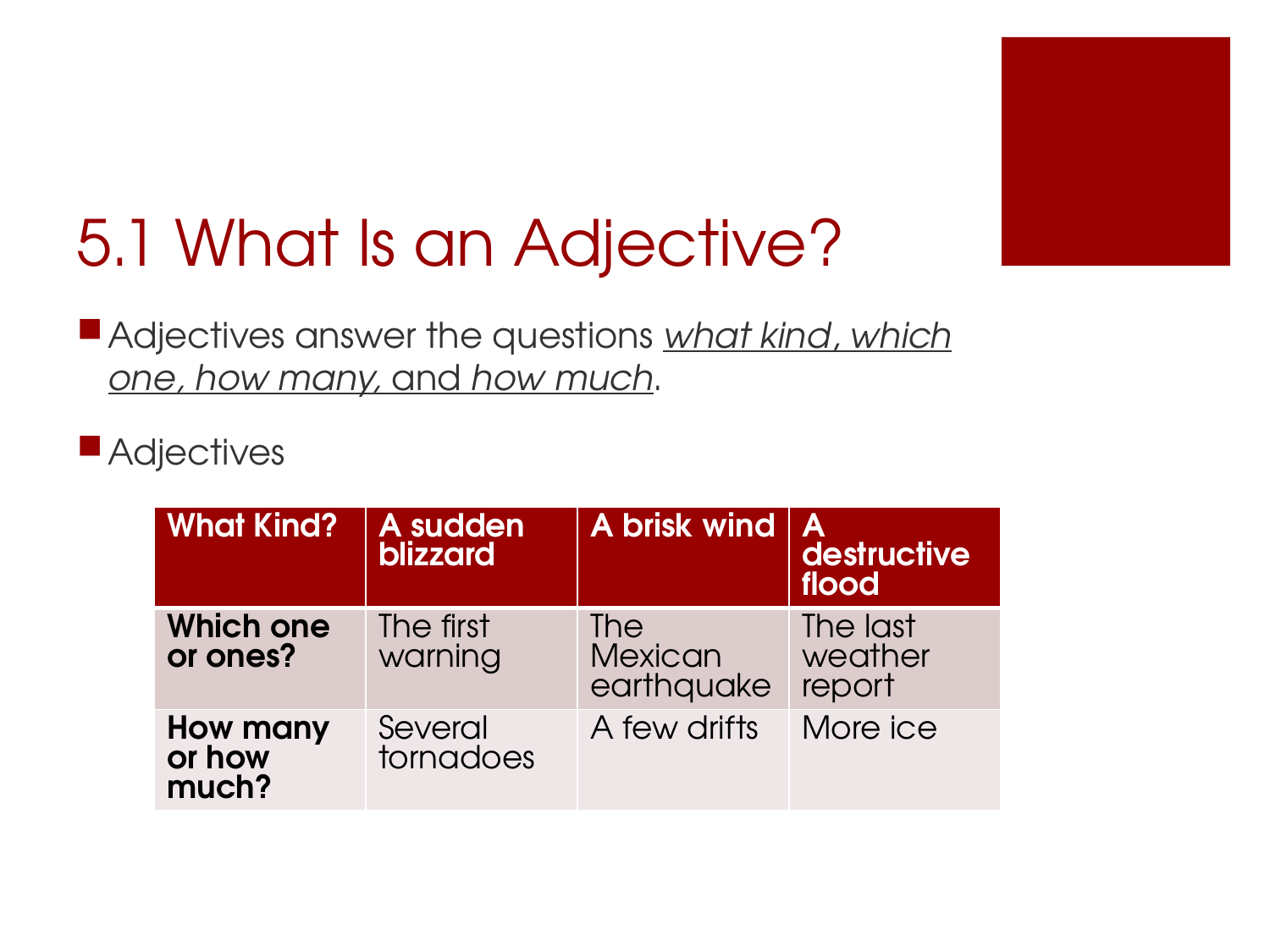

# 5.1 What Is an Adjective?
Adjectives answer the questions what kind, which one, how many, and how much.
Adjectives

| What Kind? | A sudden blizzard | A brisk wind | A destructive flood |
| --- | --- | --- | --- |
| Which one or ones? | The first warning | The Mexican earthquake | The last weather report |
| How many or how much? | Several tornadoes | A few drifts | More ice |